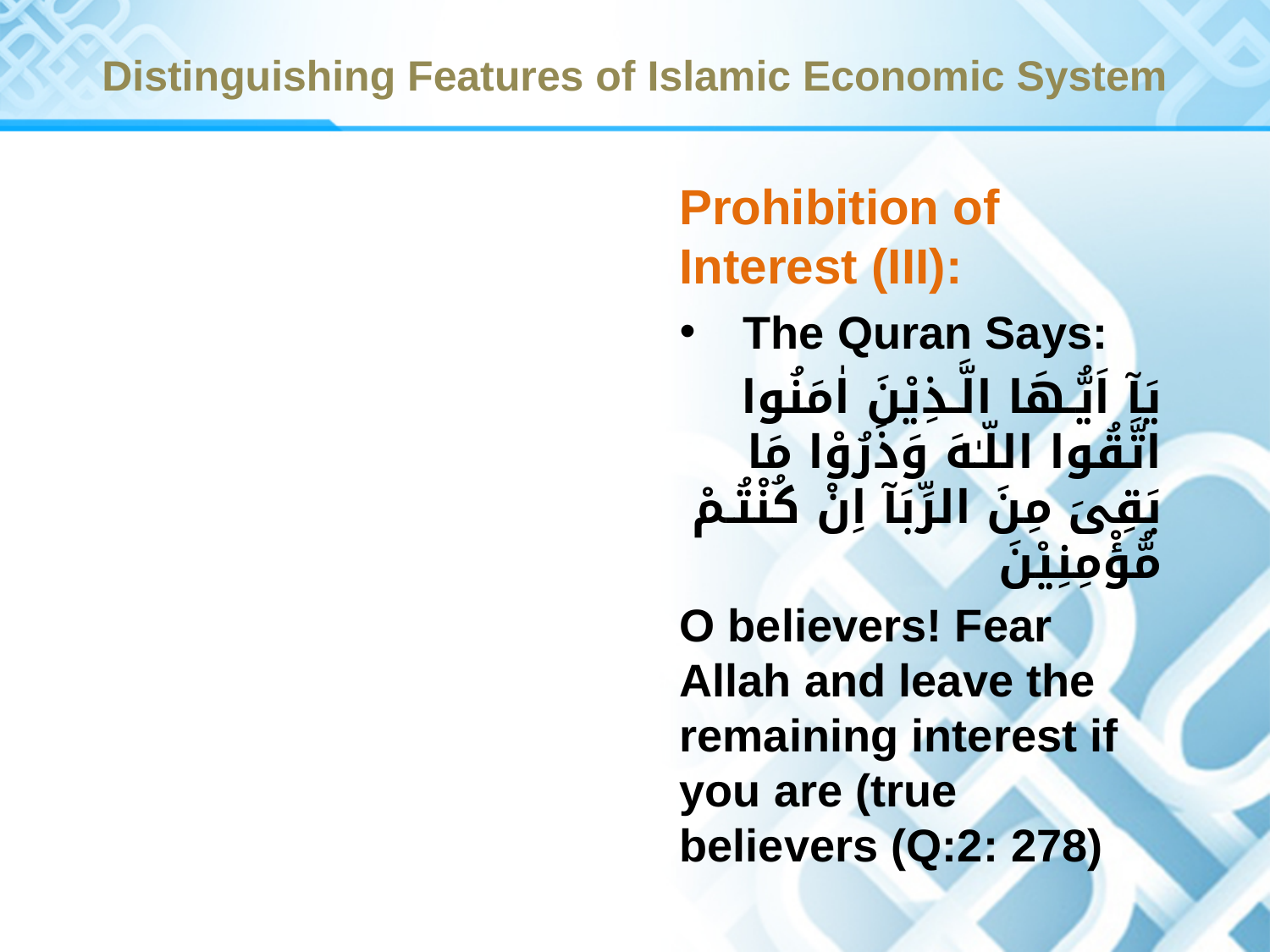

Distinguishing Features of Islamic Economic System
Prohibition of Interest (III):
The Quran Says:
يَآ اَيُّـهَا الَّـذِيْنَ اٰمَنُوا اتَّقُوا اللّـٰهَ وَذَرُوْا مَا بَقِىَ مِنَ الرِّبَآ اِنْ كُنْتُـمْ مُّؤْمِنِيْنَ
O believers! Fear Allah and leave the remaining interest if you are (true believers (Q:2: 278)